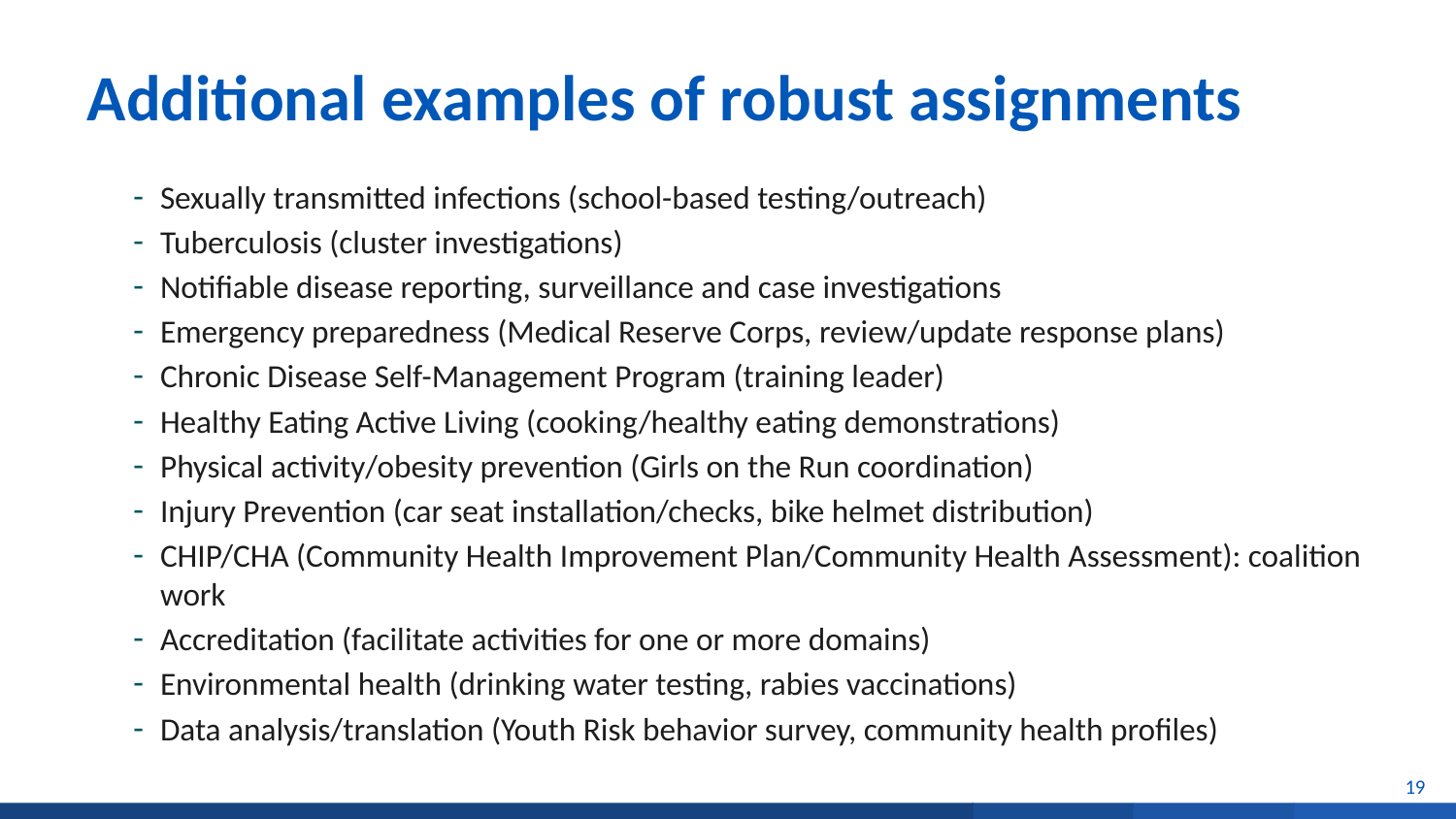

# Additional examples of robust assignments
Sexually transmitted infections (school-based testing/outreach)
Tuberculosis (cluster investigations)
Notifiable disease reporting, surveillance and case investigations
Emergency preparedness (Medical Reserve Corps, review/update response plans)
Chronic Disease Self-Management Program (training leader)
Healthy Eating Active Living (cooking/healthy eating demonstrations)
Physical activity/obesity prevention (Girls on the Run coordination)
Injury Prevention (car seat installation/checks, bike helmet distribution)
CHIP/CHA (Community Health Improvement Plan/Community Health Assessment): coalition work
Accreditation (facilitate activities for one or more domains)
Environmental health (drinking water testing, rabies vaccinations)
Data analysis/translation (Youth Risk behavior survey, community health profiles)
19